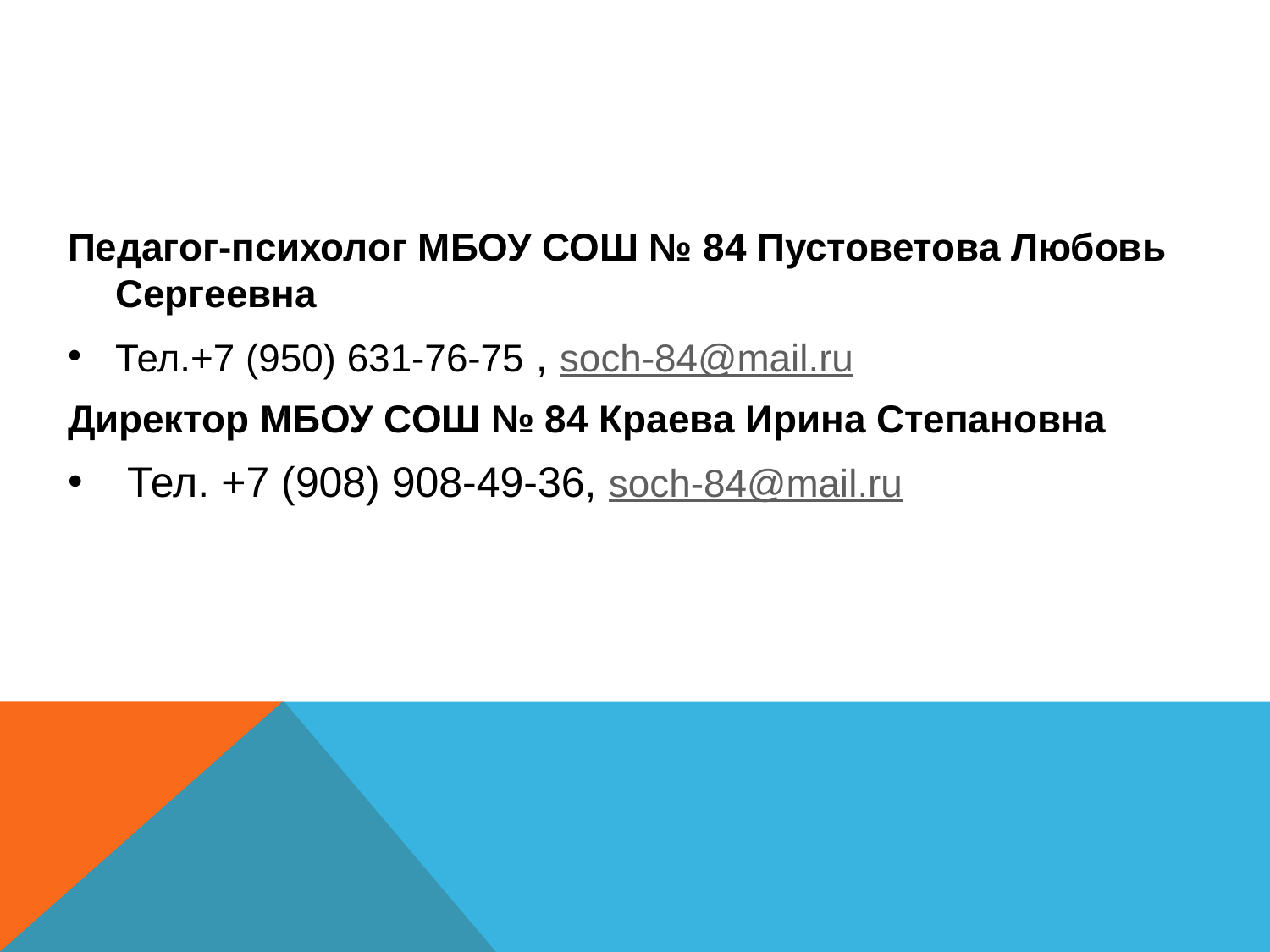

Педагог-психолог МБОУ СОШ № 84 Пустоветова Любовь Сергеевна
Тел.+7 (950) 631-76-75 , soch-84@mail.ru
Директор МБОУ СОШ № 84 Краева Ирина Степановна
 Тел. +7 (908) 908-49-36, soch-84@mail.ru